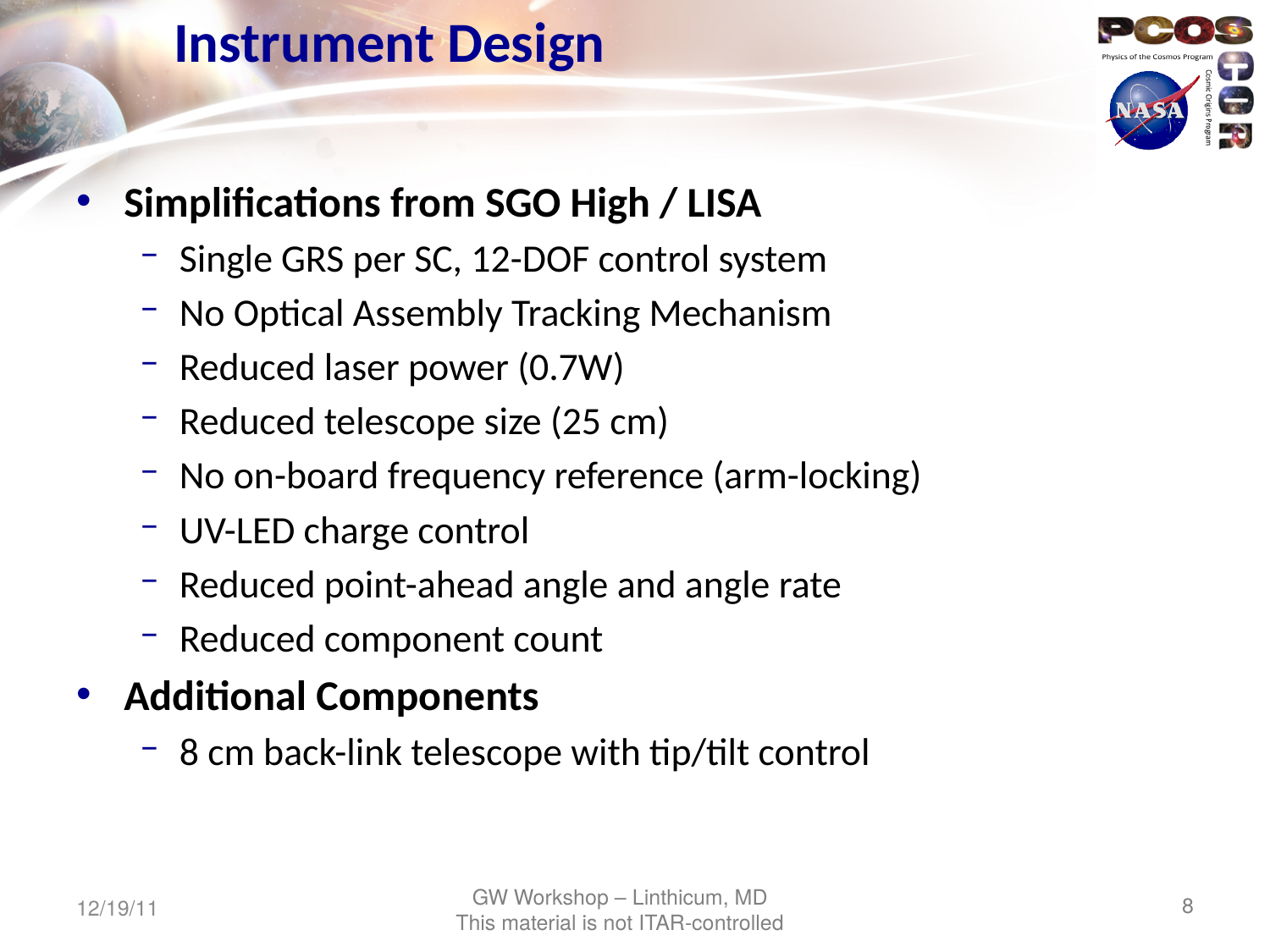

# Instrument Design
Simplifications from SGO High / LISA
Single GRS per SC, 12-DOF control system
No Optical Assembly Tracking Mechanism
Reduced laser power (0.7W)
Reduced telescope size (25 cm)
No on-board frequency reference (arm-locking)
UV-LED charge control
Reduced point-ahead angle and angle rate
Reduced component count
Additional Components
8 cm back-link telescope with tip/tilt control
12/19/11
8